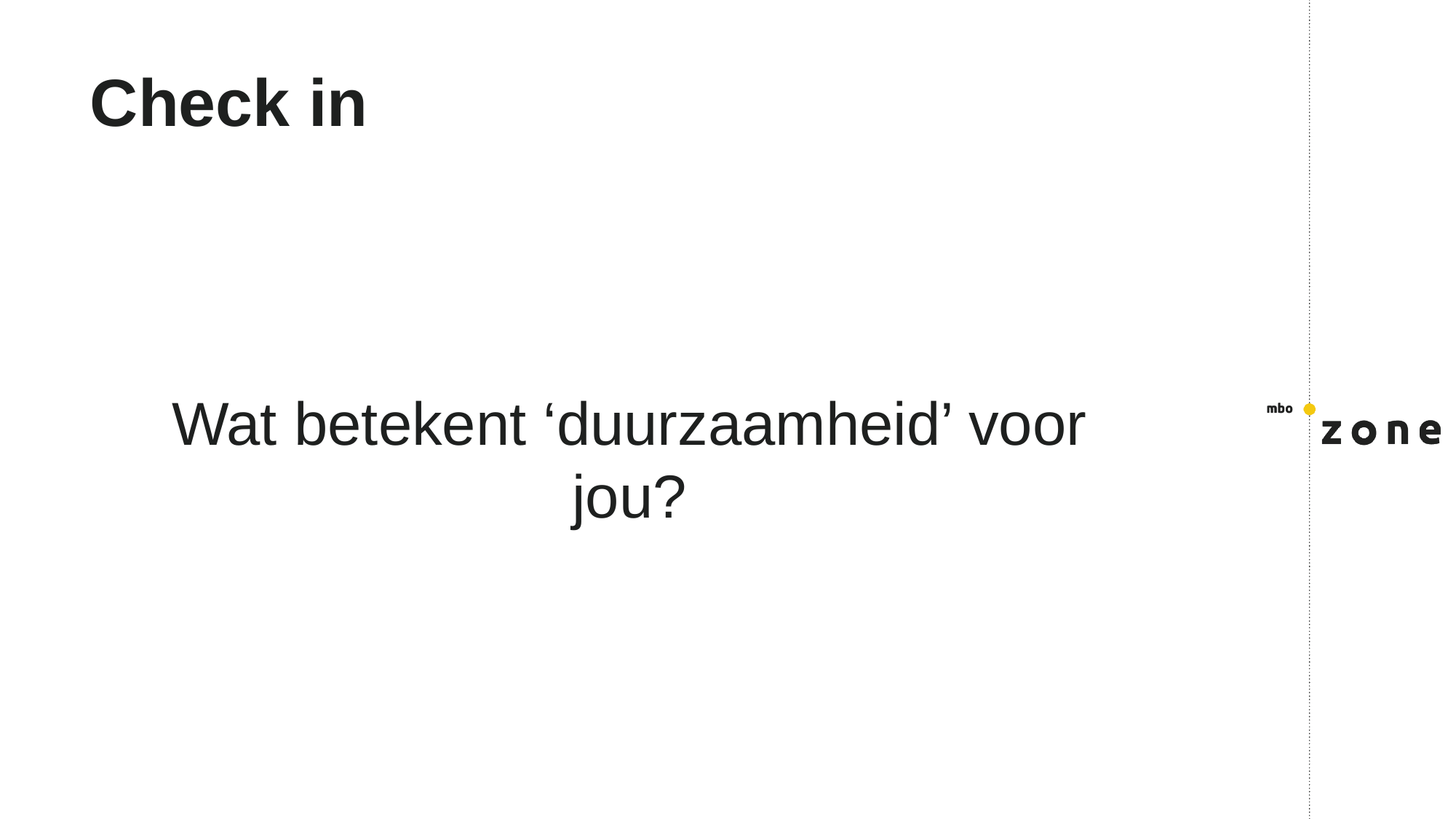

# Check in
Wat betekent ‘duurzaamheid’ voor jou?